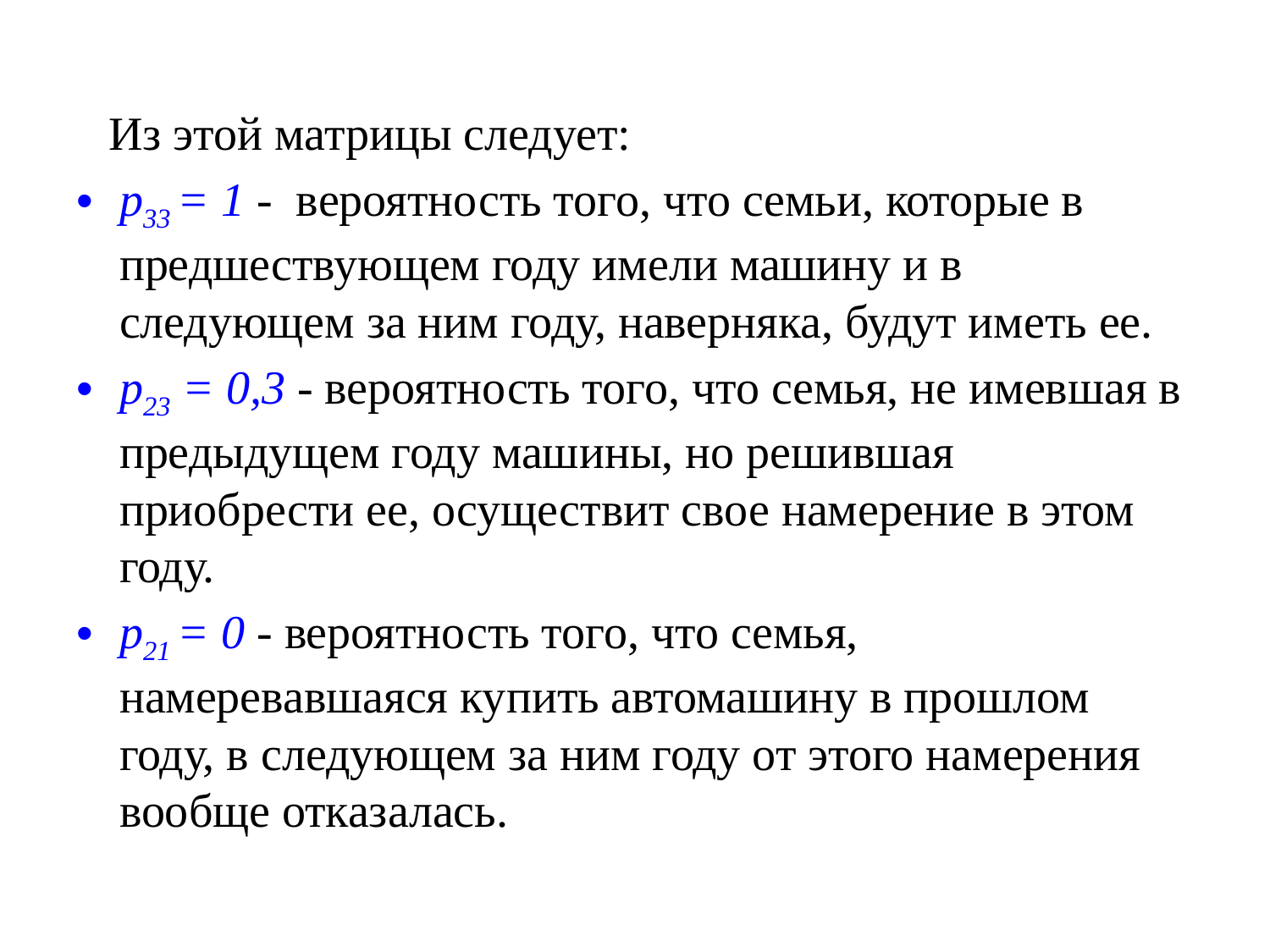

Из этой матрицы следует:
p33 = 1 -  вероятность того, что семьи, которые в предшествующем году имели машину и в следующем за ним году, наверняка, будут иметь ее.
р23 = 0,3 - вероятность того, что семья, не имевшая в предыдущем году машины, но решившая приобрести ее, осуществит свое намерение в этом году.
p21 = 0 - вероятность того, что семья, намеревавшаяся купить автомашину в прошлом году, в следующем за ним году от этого намерения вообще отказалась.